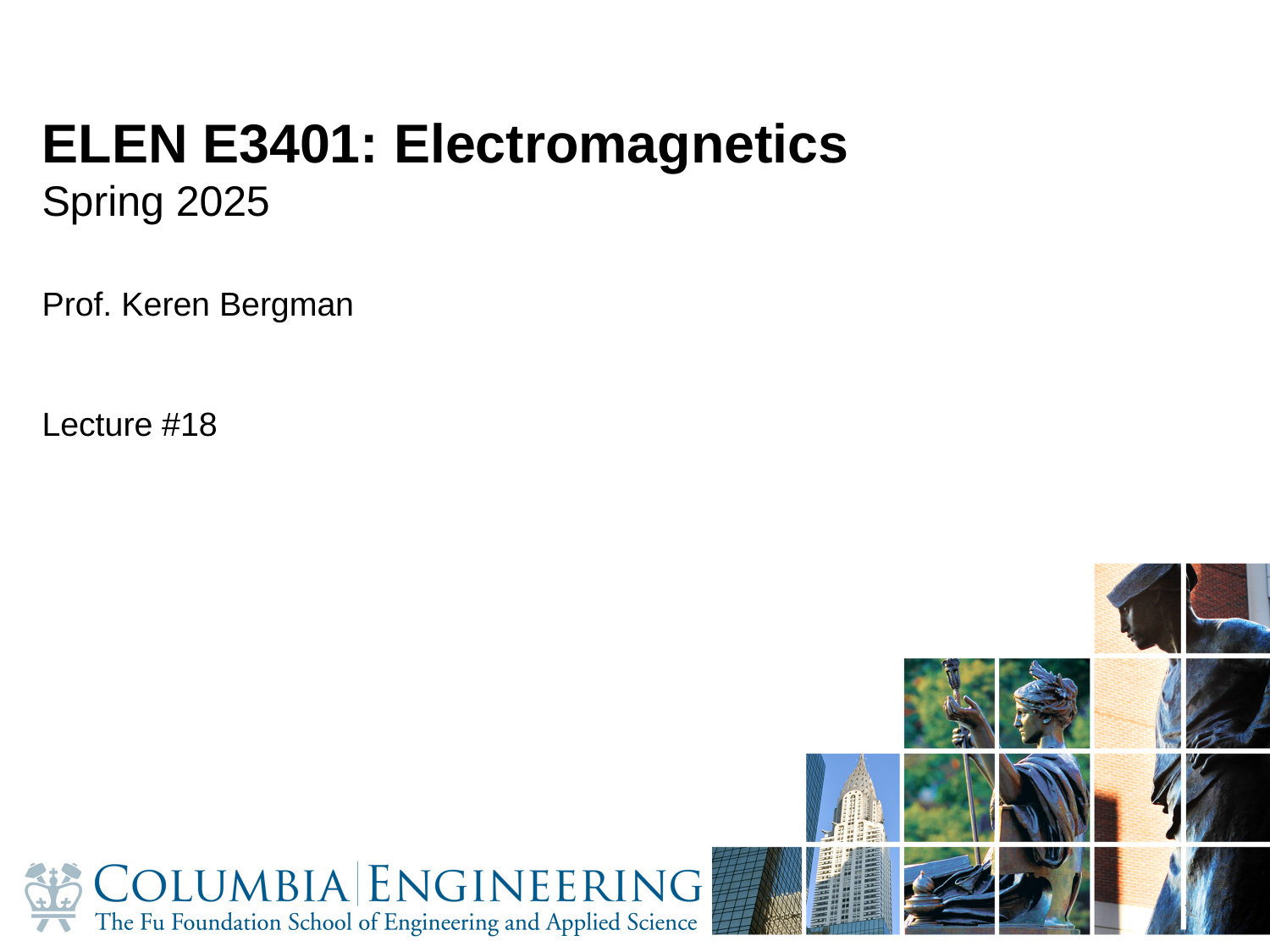

# ELEN E3401: Electromagnetics Spring 2025 Prof. Keren Bergman Lecture #18
1